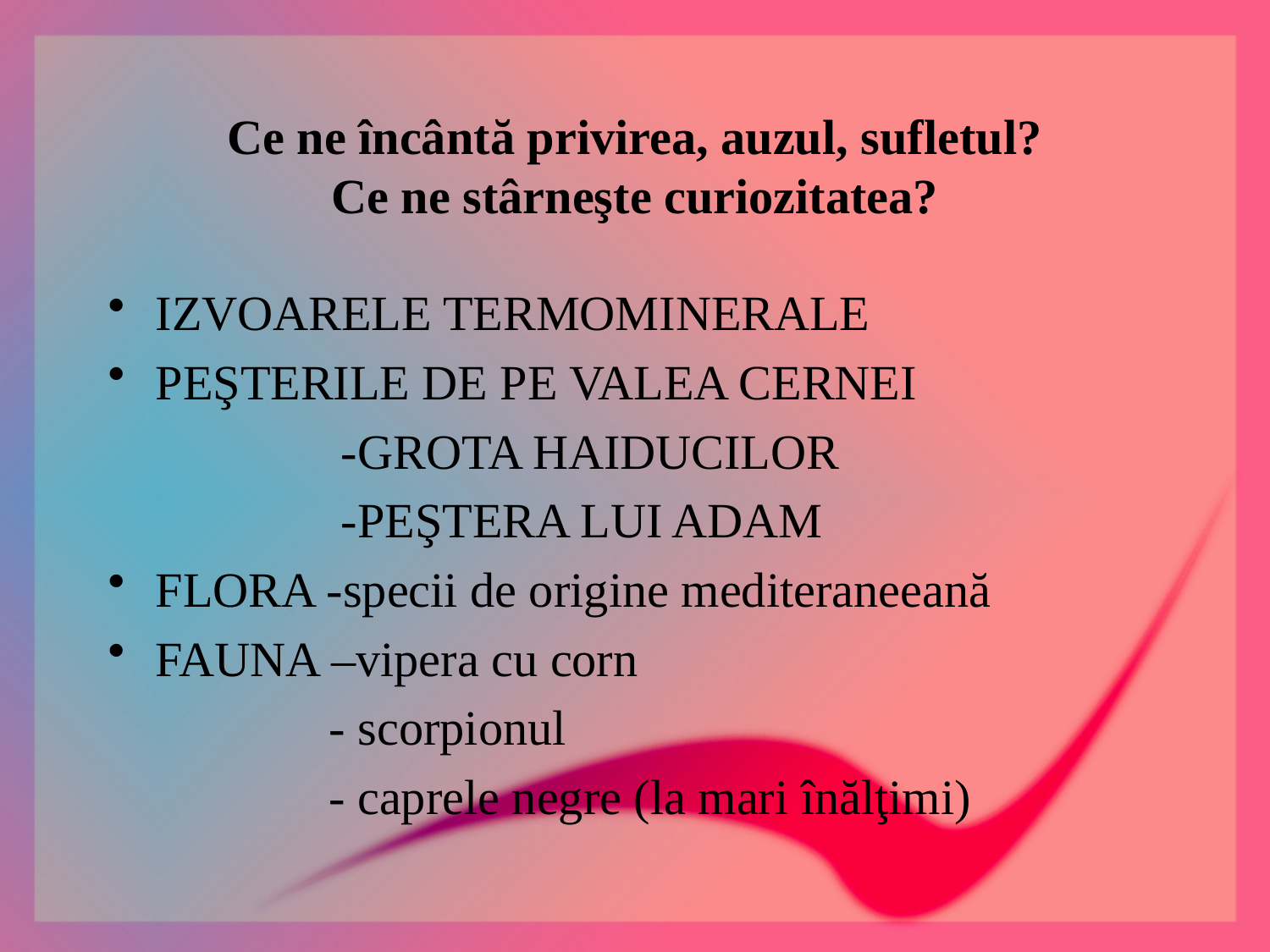

# Ce ne încântă privirea, auzul, sufletul? Ce ne stârneşte curiozitatea?
IZVOARELE TERMOMINERALE
PEŞTERILE DE PE VALEA CERNEI
                   -GROTA HAIDUCILOR
                   -PEŞTERA LUI ADAM
FLORA -specii de origine mediteraneeană
FAUNA –vipera cu corn
                  - scorpionul
                  - caprele negre (la mari înălţimi)